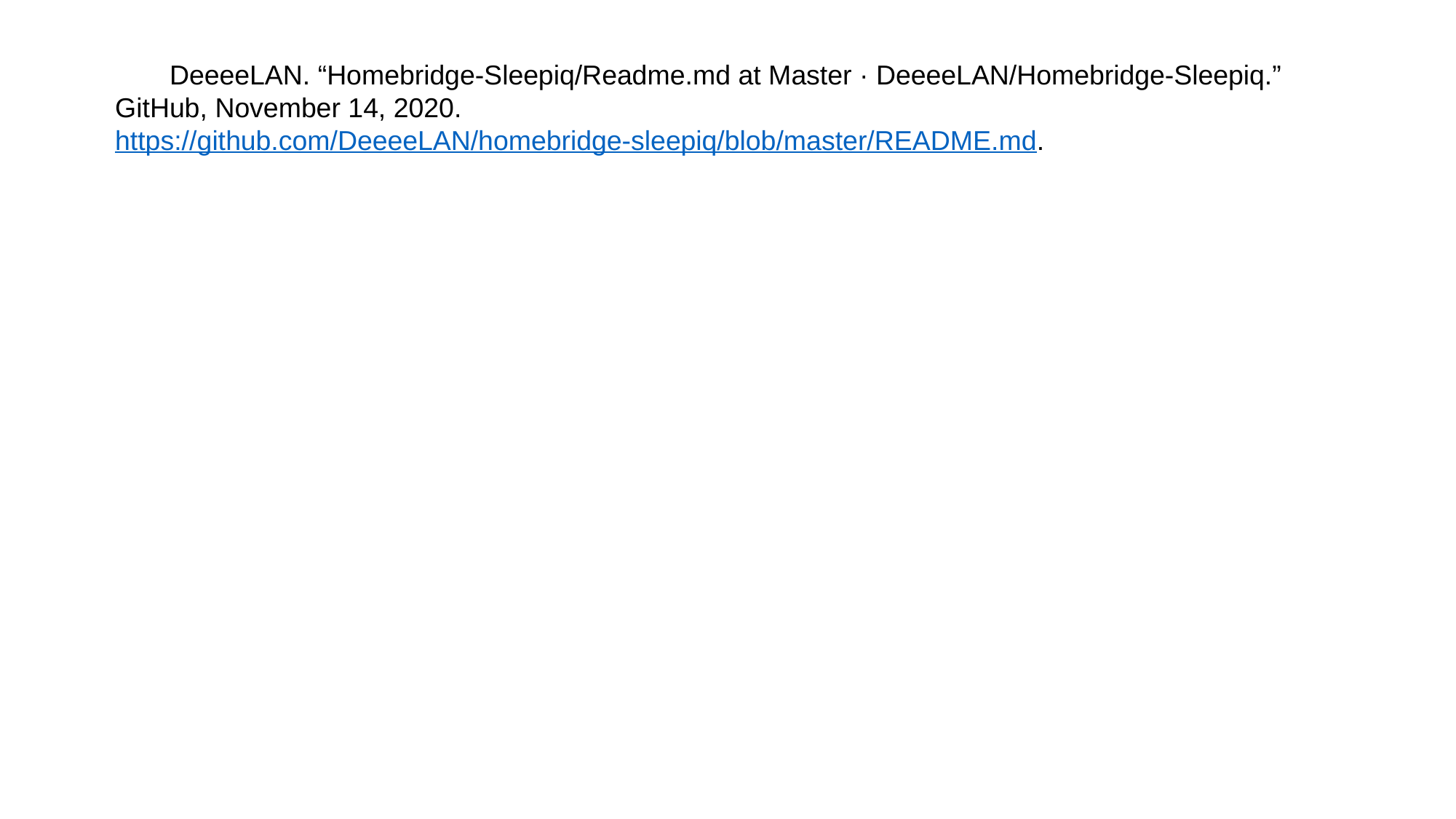

DeeeeLAN. “Homebridge-Sleepiq/Readme.md at Master · DeeeeLAN/Homebridge-Sleepiq.” GitHub, November 14, 2020. https://github.com/DeeeeLAN/homebridge-sleepiq/blob/master/README.md.